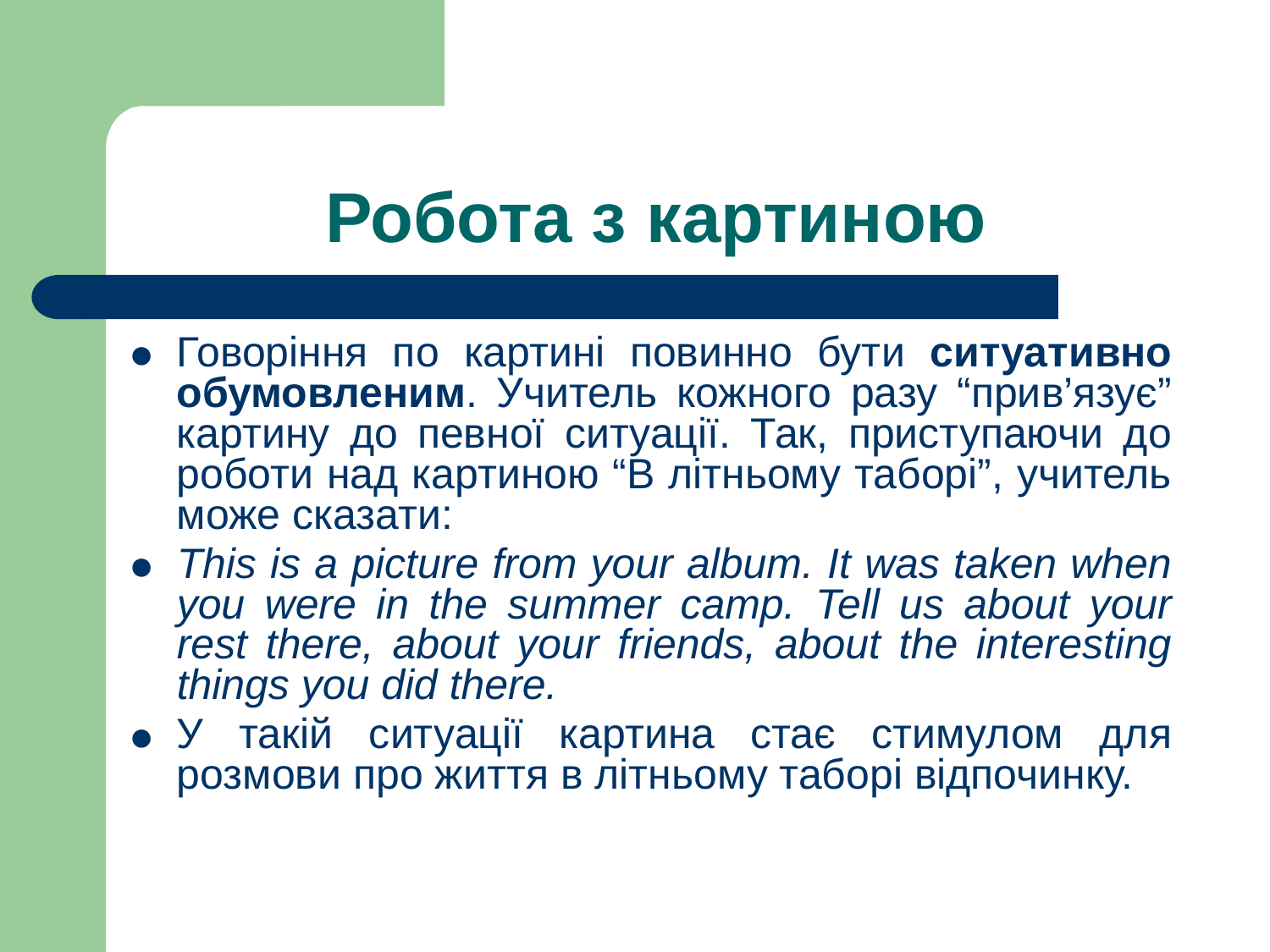

# Робота з картиною
Говоріння по картині повинно бути ситуативно обумовленим. Учитель кожного разу “прив’язує” картину до певної ситуації. Так, приступаючи до роботи над картиною “В літньому таборі”, учитель може сказати:
This is a picture from your album. It was taken when you were in the summer camp. Tell us about your rest there, about your friends, about the interesting things you did there.
У такій ситуації картина стає стимулом для розмови про життя в літньому таборі відпочинку.